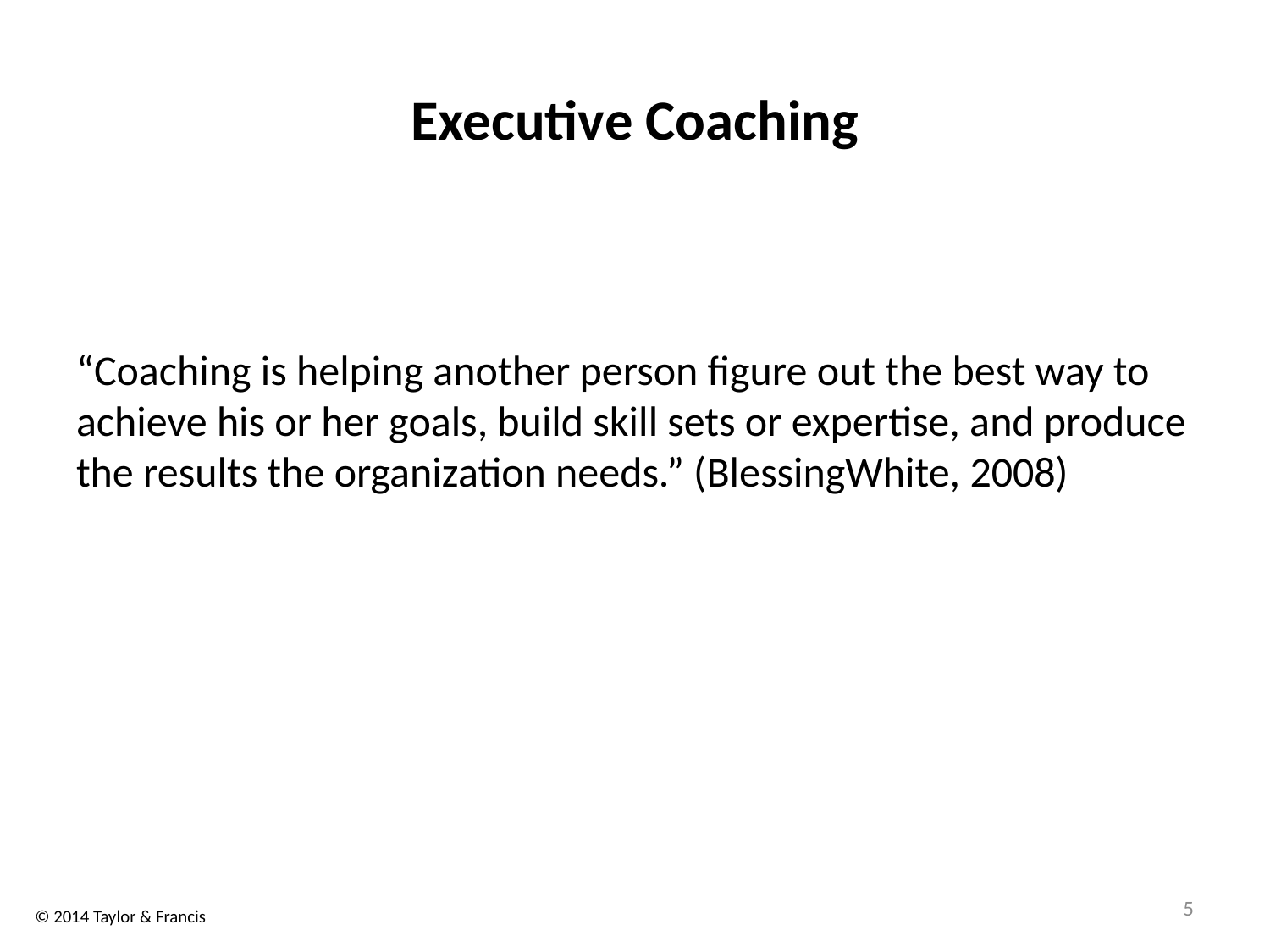

# Executive Coaching
“Coaching is helping another person figure out the best way to achieve his or her goals, build skill sets or expertise, and produce the results the organization needs.” (BlessingWhite, 2008)
5
© 2014 Taylor & Francis